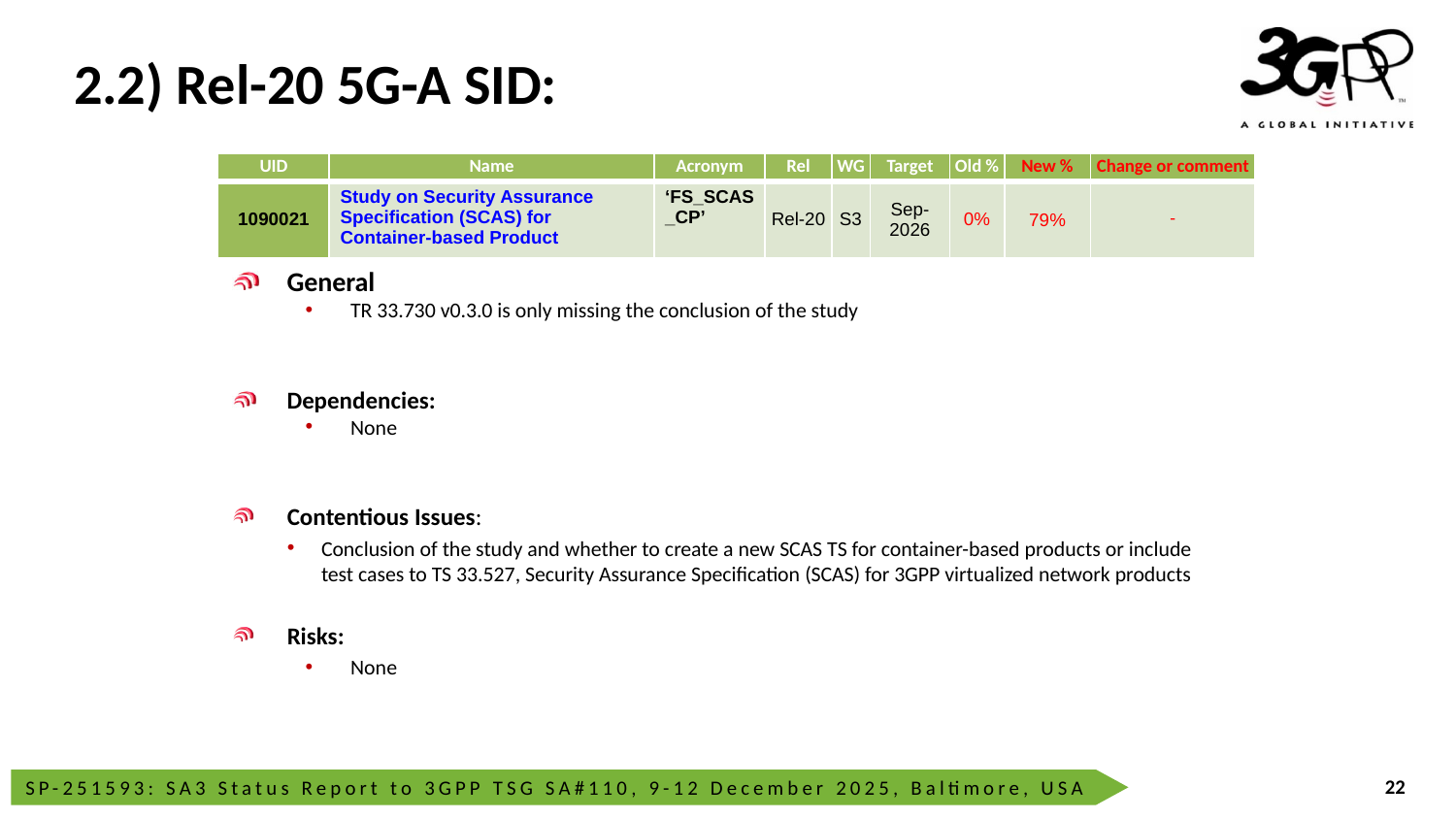

2.2) Rel-20 5G-A SID:
| UID | Name | Acronym | Rel | WG | Target | Old % | New % | Change or comment |
| --- | --- | --- | --- | --- | --- | --- | --- | --- |
| 1090021 | Study on Security Assurance Specification (SCAS) for Container-based Product | ‘FS\_SCAS\_CP’ | Rel-20 | S3 | Sep-2026 | 0% | 79% | - |
General
TR 33.730 v0.3.0 is only missing the conclusion of the study

Dependencies:
None

Contentious Issues:
Conclusion of the study and whether to create a new SCAS TS for container-based products or include test cases to TS 33.527, Security Assurance Specification (SCAS) for 3GPP virtualized network products

Risks:
None